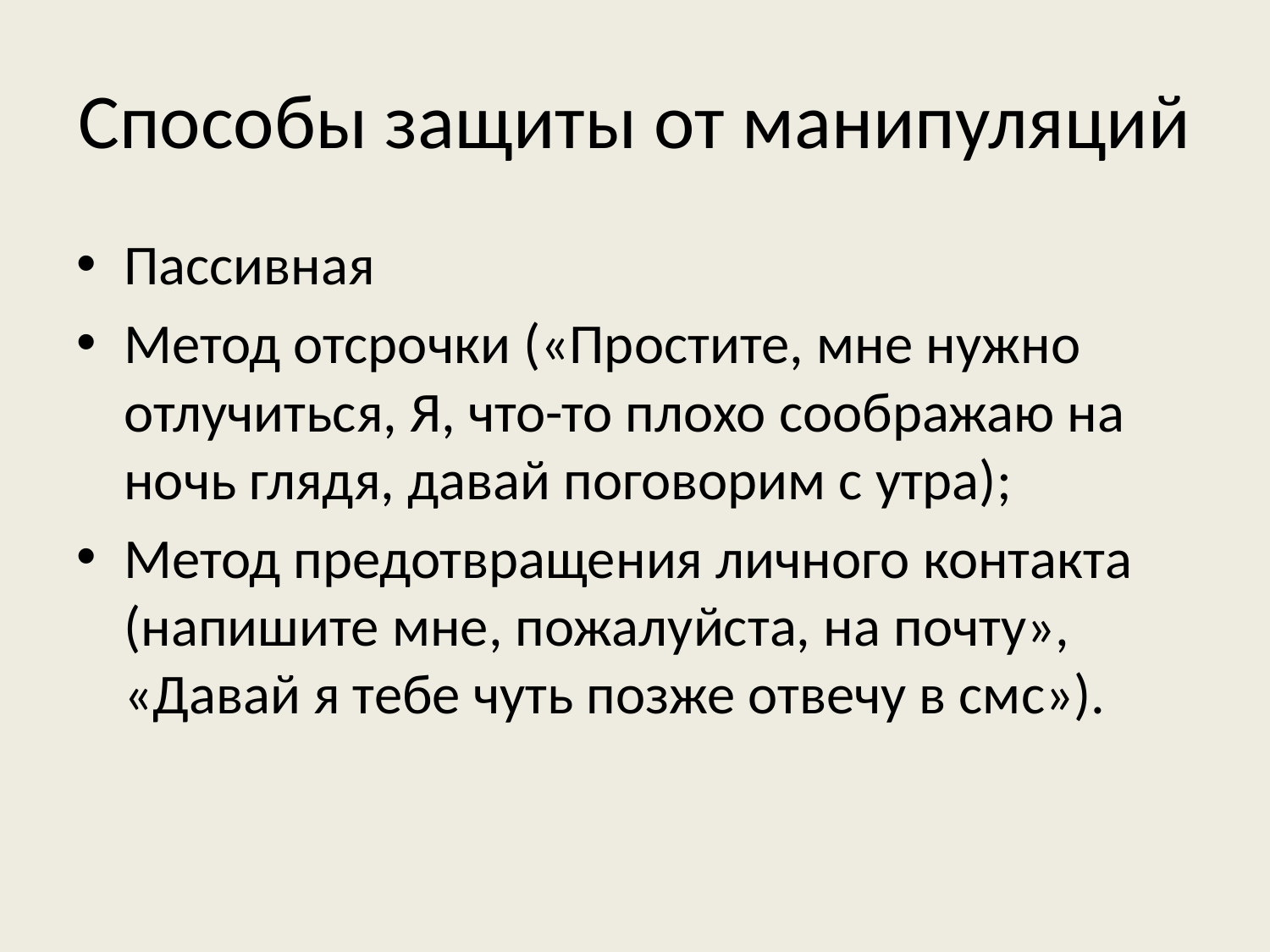

# Способы защиты от манипуляций
Пассивная
Метод отсрочки («Простите, мне нужно отлучиться, Я, что-то плохо соображаю на ночь глядя, давай поговорим с утра);
Метод предотвращения личного контакта (напишите мне, пожалуйста, на почту», «Давай я тебе чуть позже отвечу в смс»).